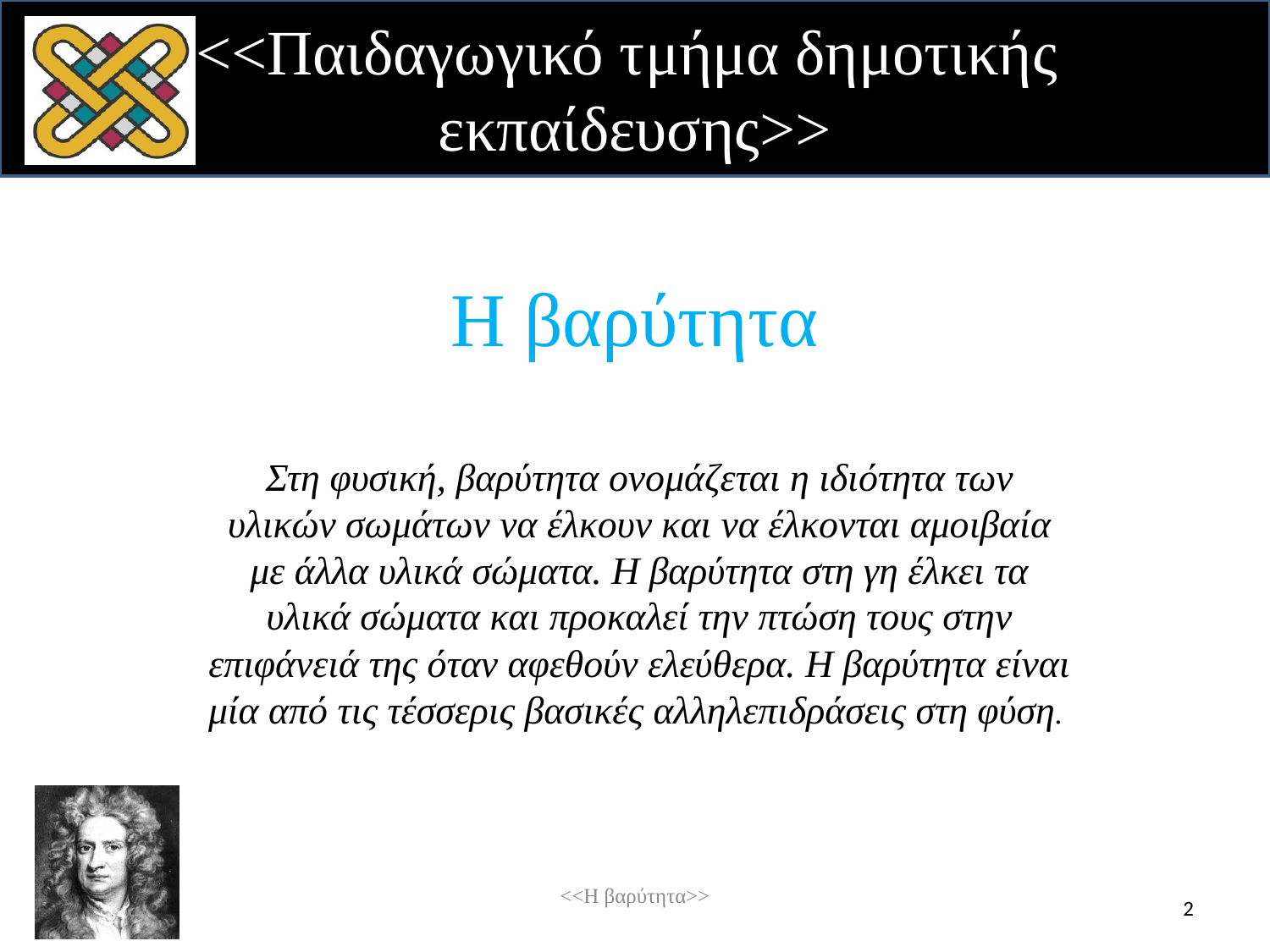

# Η βαρύτητα
Στη φυσική, βαρύτητα ονομάζεται η ιδιότητα των υλικών σωμάτων να έλκουν και να έλκονται αμοιβαία με άλλα υλικά σώματα. Η βαρύτητα στη γη έλκει τα υλικά σώματα και προκαλεί την πτώση τους στην επιφάνειά της όταν αφεθούν ελεύθερα. Η βαρύτητα είναι μία από τις τέσσερις βασικές αλληλεπιδράσεις στη φύση.

<<Η βαρύτητα>>

2